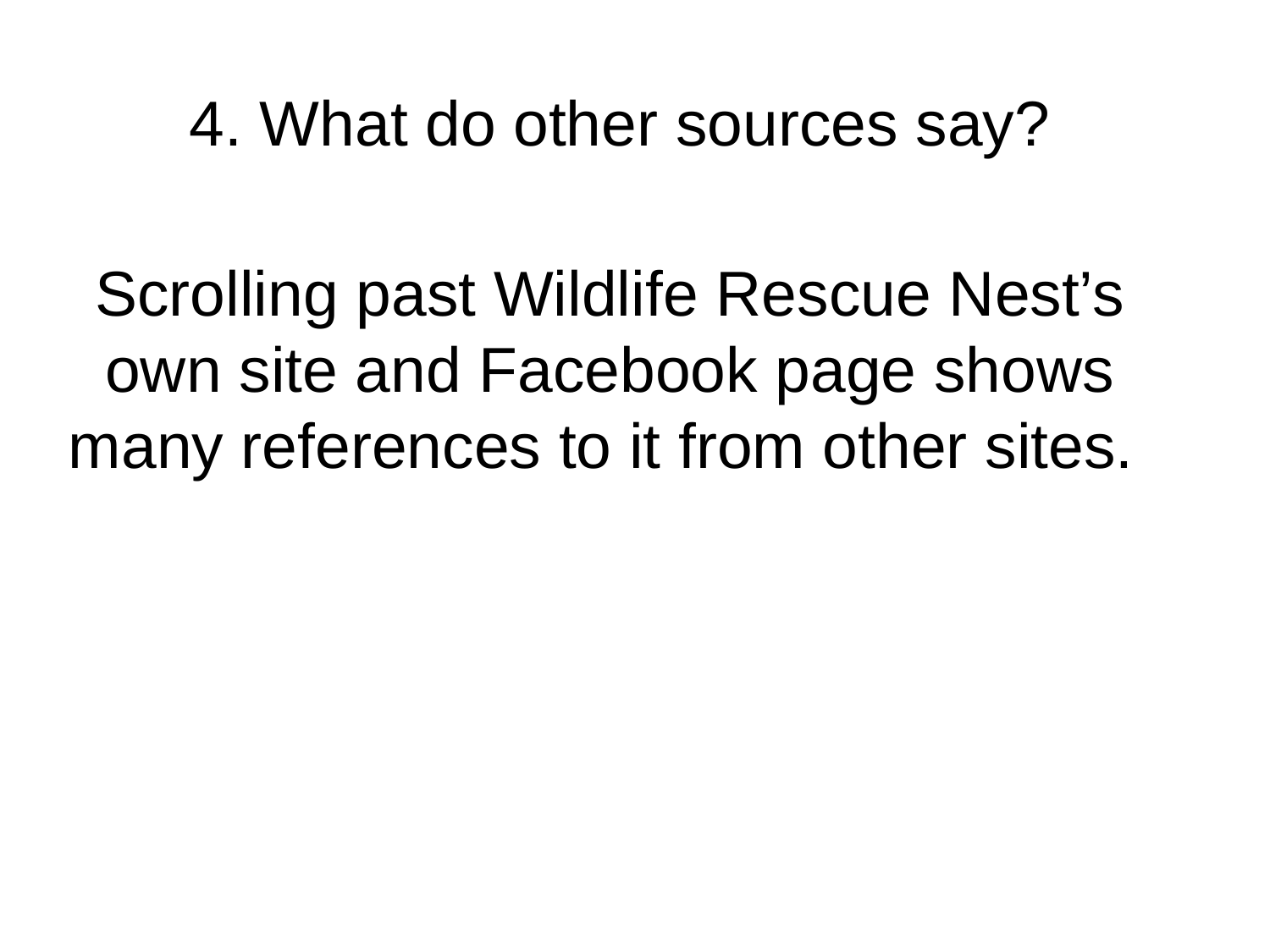

4. What do other sources say?
Scrolling past Wildlife Rescue Nest’s own site and Facebook page shows many references to it from other sites.